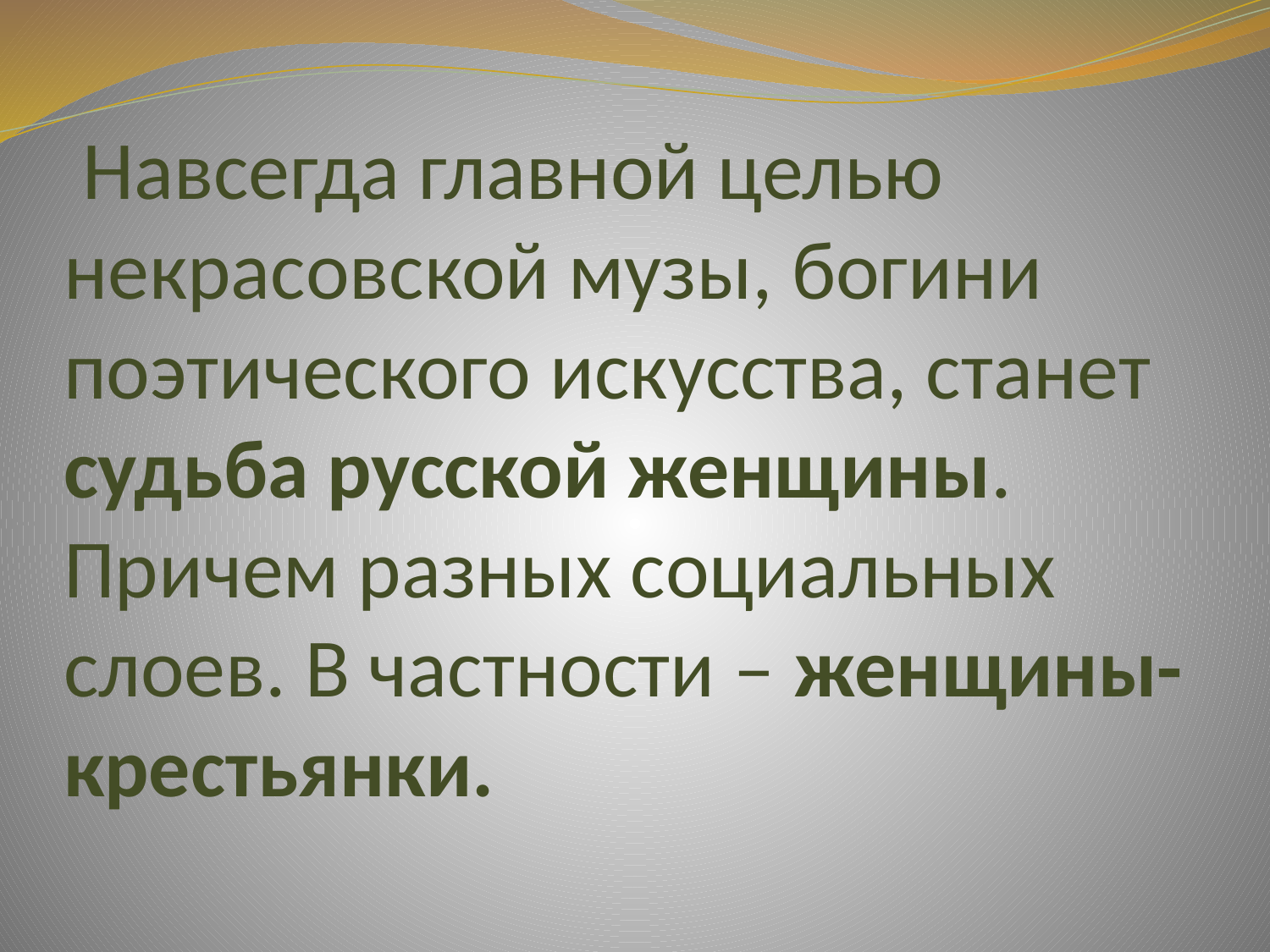

# Навсегда главной целью некрасовской музы, богини поэтического искусства, станет судьба русской женщины. Причем разных социальных слоев. В частности – женщины-крестьянки.